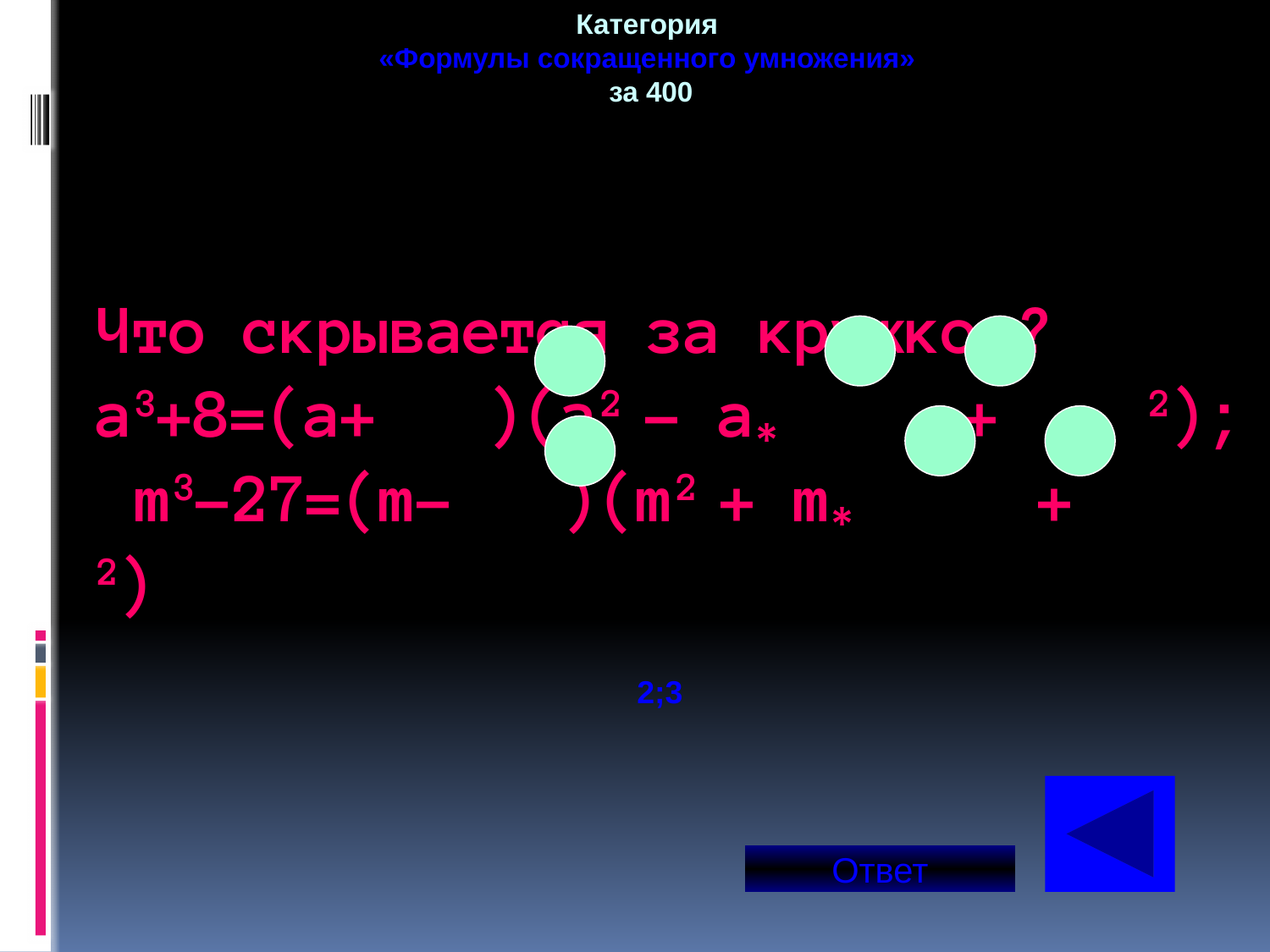

Категория
«Формулы сокращенного умножения»
за 400
# Что скрывается за кружком? a3+8=(a+   )(a2 - a*     +    2); m3-27=(m-   )(m2 + m*     +    2)

2;3

Ответ